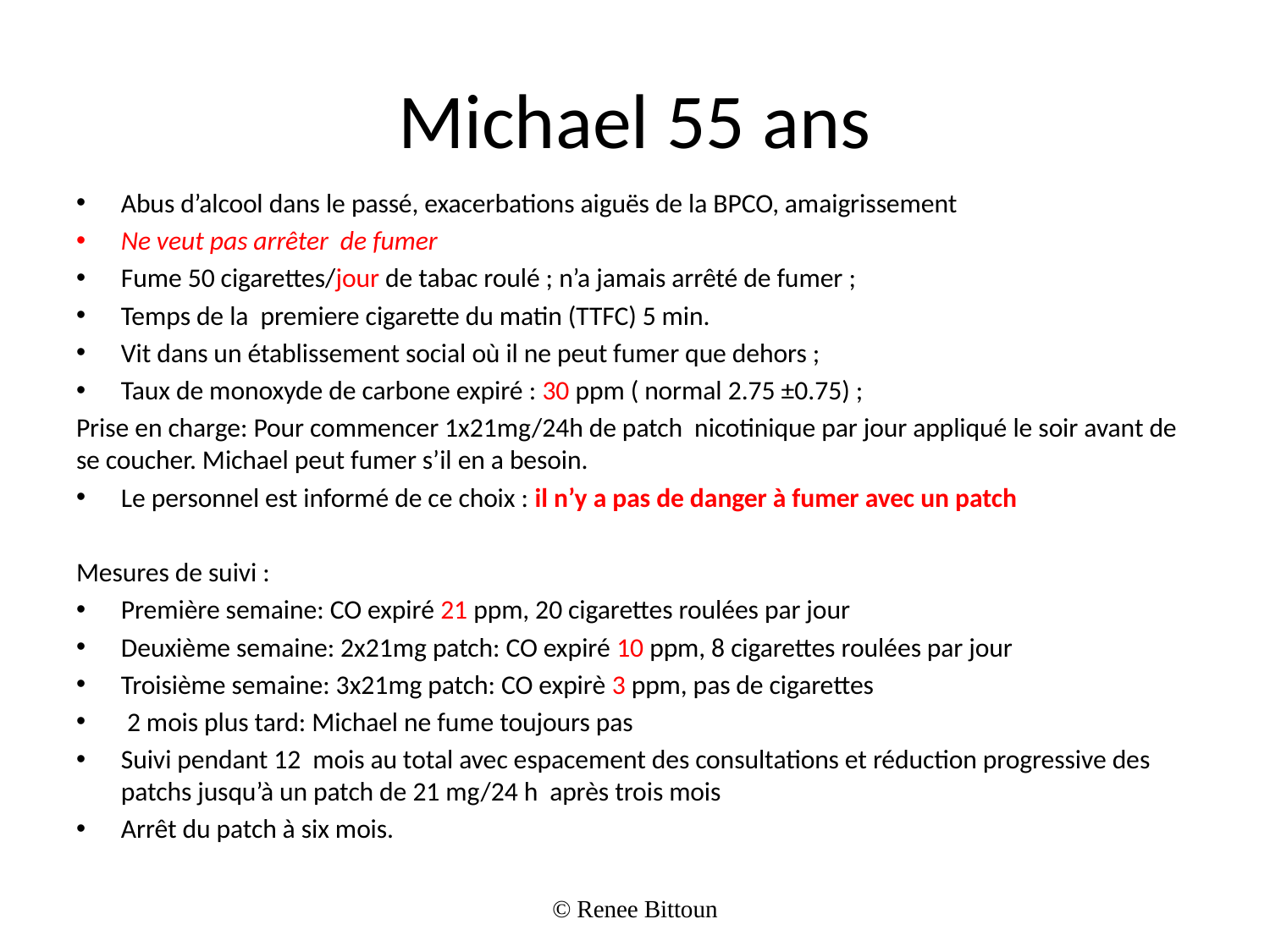

# Michael 55 ans
Abus d’alcool dans le passé, exacerbations aiguës de la BPCO, amaigrissement
Ne veut pas arrêter  de fumer
Fume 50 cigarettes/jour de tabac roulé ; n’a jamais arrêté de fumer ;
Temps de la  premiere cigarette du matin (TTFC) 5 min.
Vit dans un établissement social où il ne peut fumer que dehors ;
Taux de monoxyde de carbone expiré : 30 ppm ( normal 2.75 ±0.75) ;
Prise en charge: Pour commencer 1x21mg/24h de patch  nicotinique par jour appliqué le soir avant de se coucher. Michael peut fumer s’il en a besoin.
Le personnel est informé de ce choix : il n’y a pas de danger à fumer avec un patch

Mesures de suivi :
Première semaine: CO expiré 21 ppm, 20 cigarettes roulées par jour
Deuxième semaine: 2x21mg patch: CO expiré 10 ppm, 8 cigarettes roulées par jour
Troisième semaine: 3x21mg patch: CO expirè 3 ppm, pas de cigarettes
 2 mois plus tard: Michael ne fume toujours pas
Suivi pendant 12  mois au total avec espacement des consultations et réduction progressive des patchs jusqu’à un patch de 21 mg/24 h  après trois mois
Arrêt du patch à six mois.

© Renee Bittoun